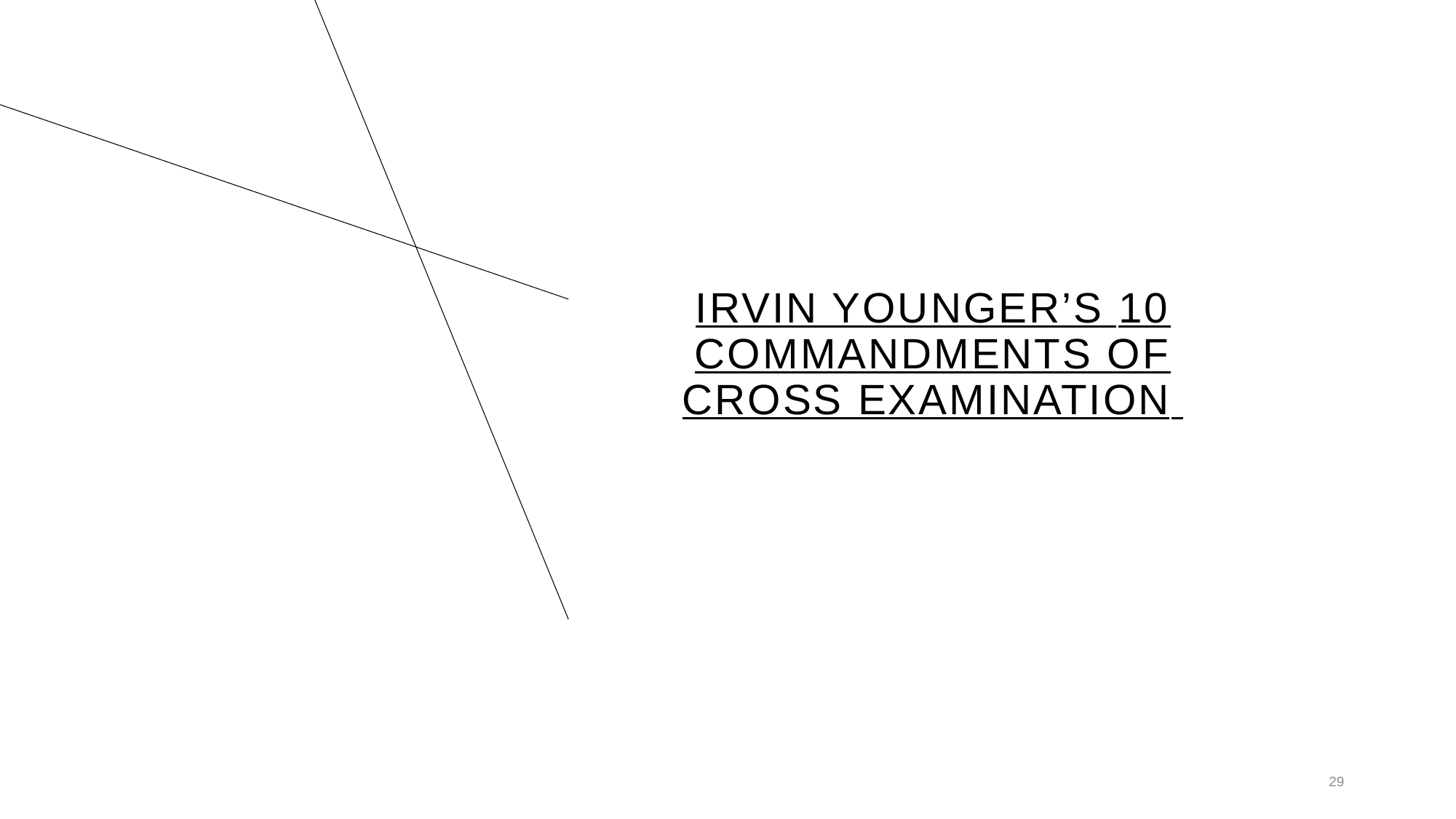

# Irvin younger’s 10 COMMANDMENTS OF CROSS EXAMINATION

29